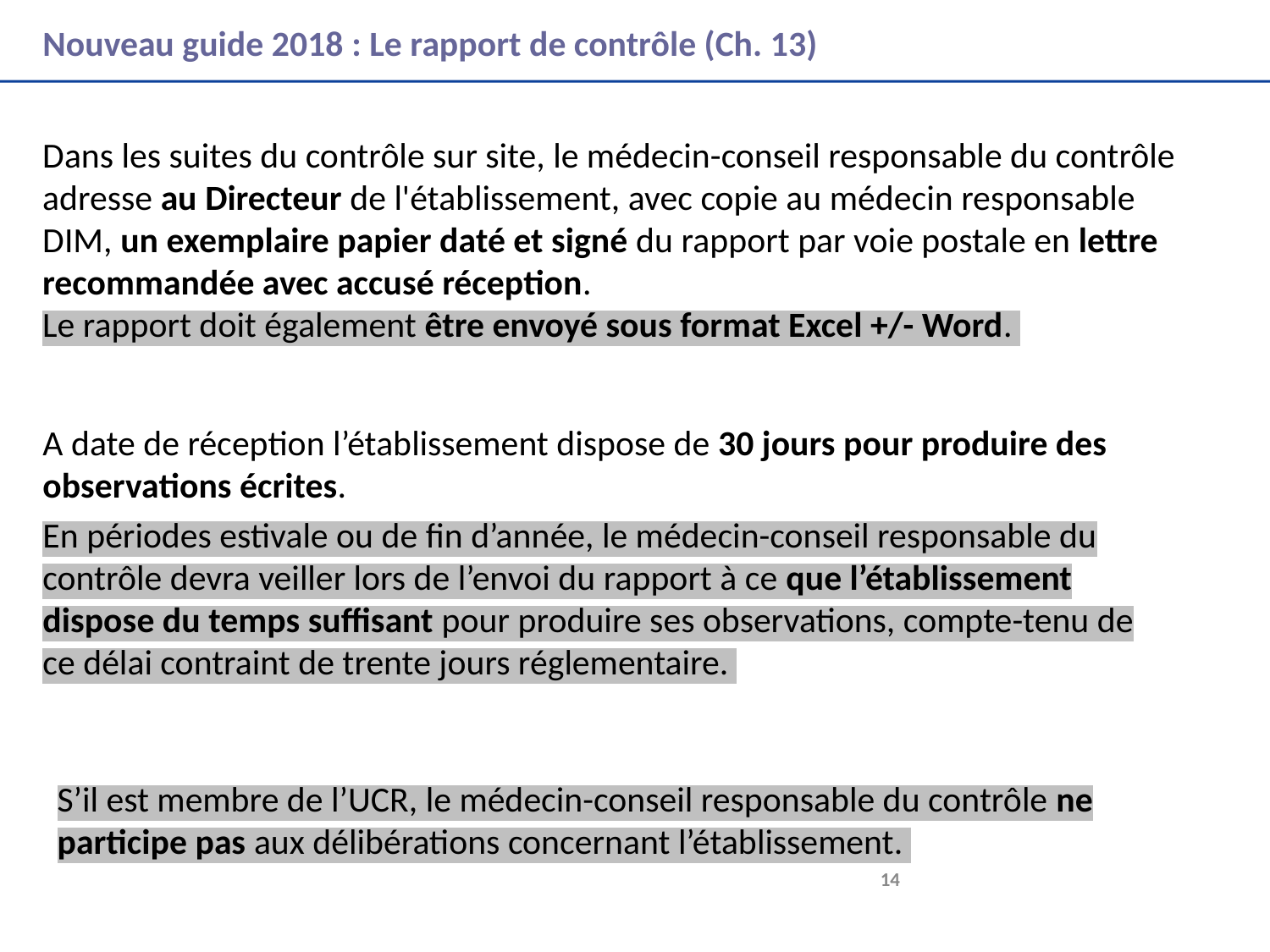

# Nouveau guide 2018 : Le rapport de contrôle (Ch. 13)
Dans les suites du contrôle sur site, le médecin-conseil responsable du contrôle adresse au Directeur de l'établissement, avec copie au médecin responsable DIM, un exemplaire papier daté et signé du rapport par voie postale en lettre recommandée avec accusé réception.
Le rapport doit également être envoyé sous format Excel +/- Word.
A date de réception l’établissement dispose de 30 jours pour produire des observations écrites.
En périodes estivale ou de fin d’année, le médecin-conseil responsable du contrôle devra veiller lors de l’envoi du rapport à ce que l’établissement dispose du temps suffisant pour produire ses observations, compte-tenu de ce délai contraint de trente jours réglementaire.
S’il est membre de l’UCR, le médecin-conseil responsable du contrôle ne participe pas aux délibérations concernant l’établissement.
	14